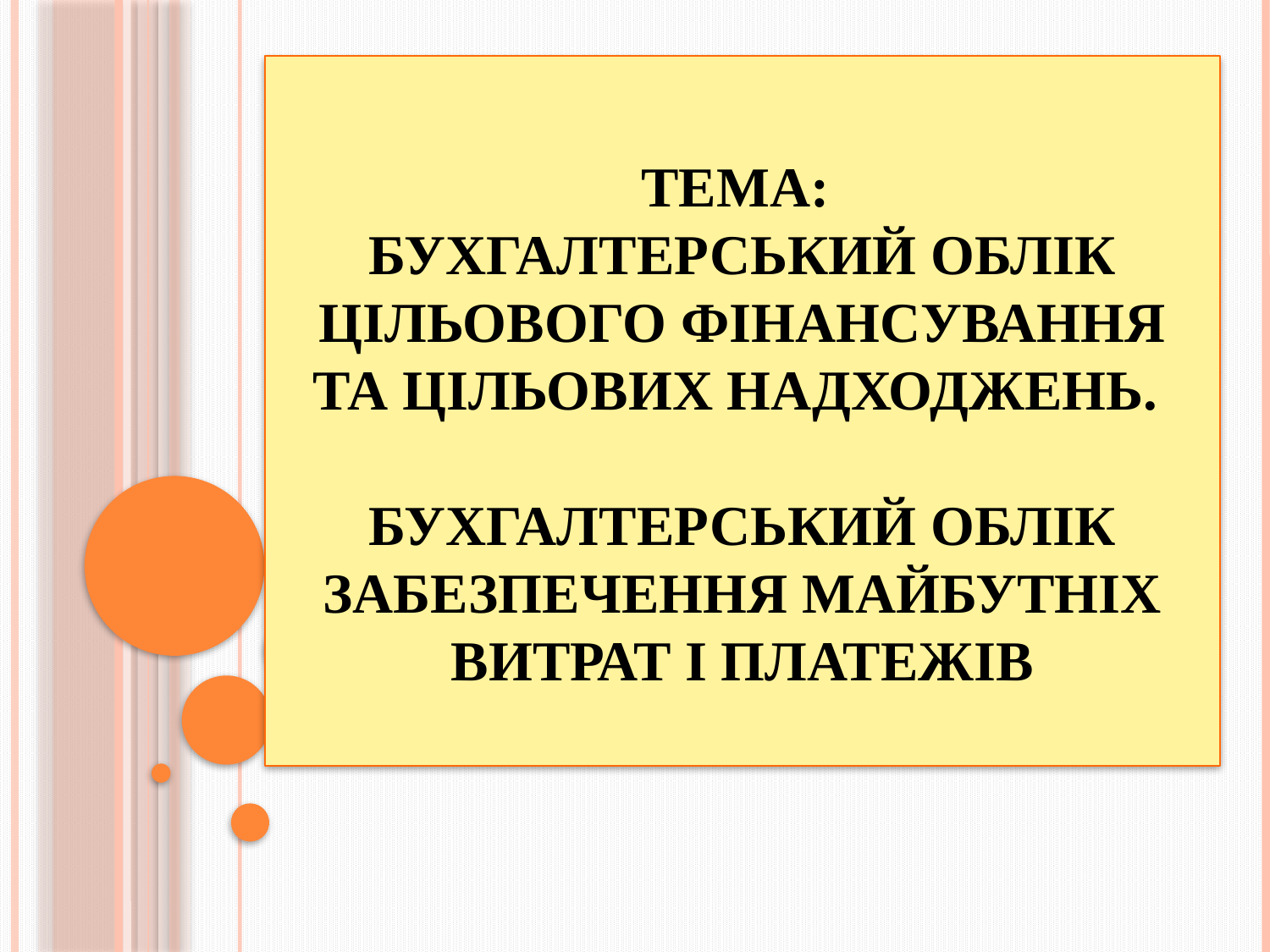

# ТЕМА: Бухгалтерський облік цільового фінансування та цільових надходжень. Бухгалтерський облік забезпечення майбутніх витрат і платежів